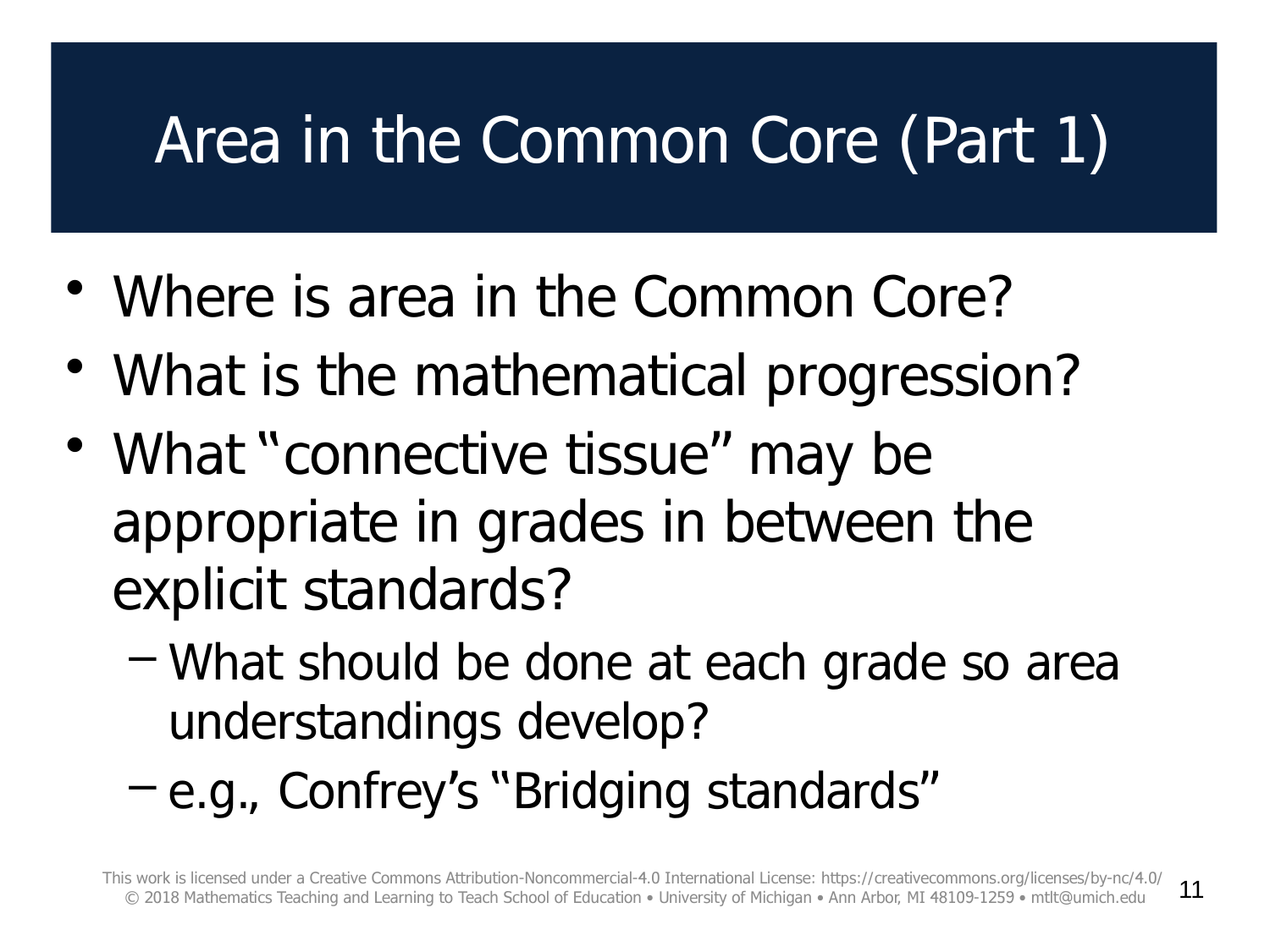

# Area in the Common Core (Part 1)
Where is area in the Common Core?
What is the mathematical progression?
What “connective tissue” may be appropriate in grades in between the explicit standards?
What should be done at each grade so area understandings develop?
e.g., Confrey’s “Bridging standards”
This work is licensed under a Creative Commons Attribution-Noncommercial-4.0 International License: https://creativecommons.org/licenses/by-nc/4.0/
© 2018 Mathematics Teaching and Learning to Teach School of Education • University of Michigan • Ann Arbor, MI 48109-1259 • mtlt@umich.edu
11